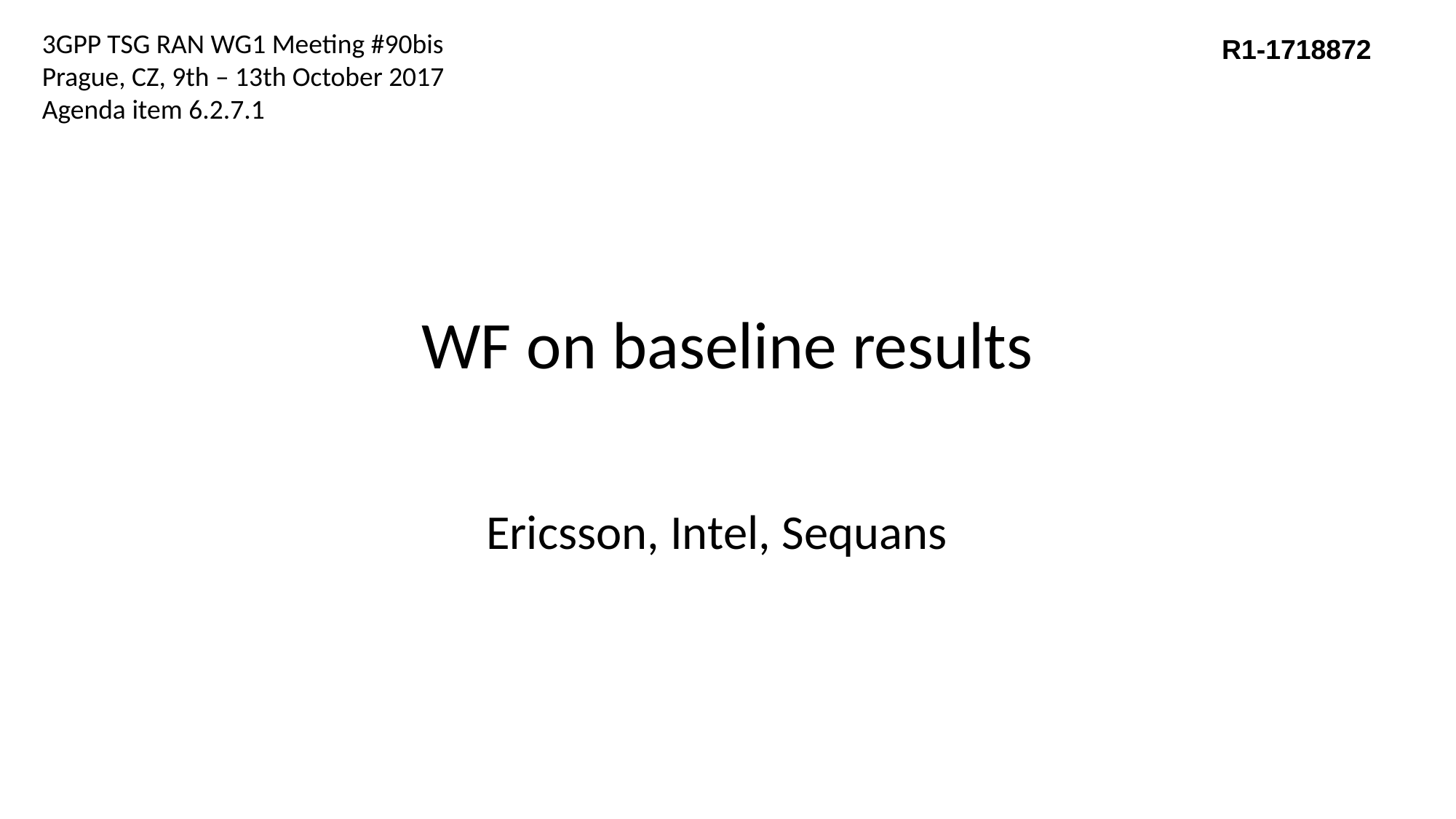

3GPP TSG RAN WG1 Meeting #90bis
Prague, CZ, 9th – 13th October 2017
Agenda item 6.2.7.1
R1-1718872
# WF on baseline results
Ericsson, Intel, Sequans